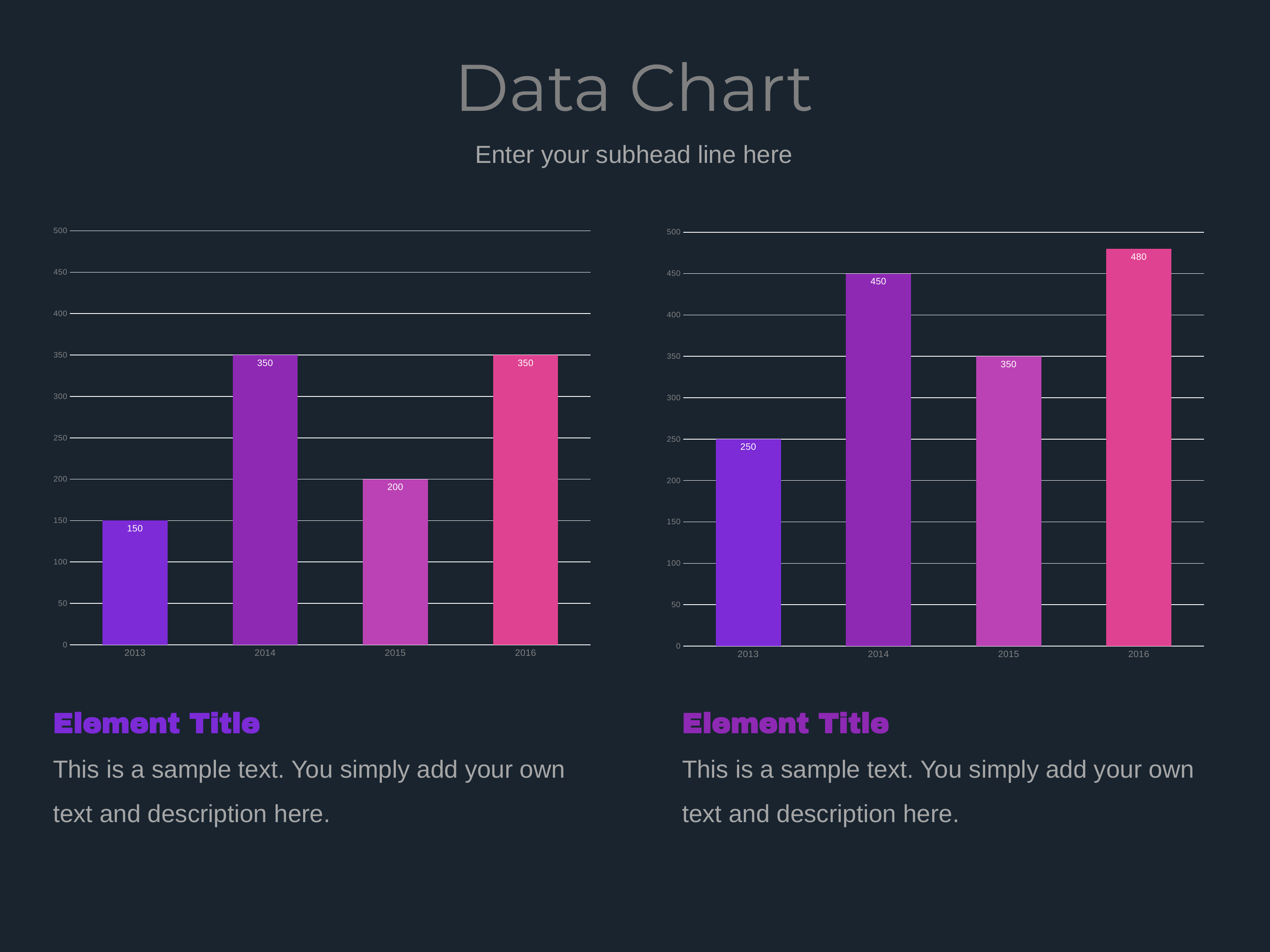

# Data Chart
Enter your subhead line here

### Chart

| Category | Series 1 |
|---|---|
| 2013 | 150.0 |
| 2014 | 350.0 |
| 2015 | 200.0 |
| 2016 | 350.0 |

### Chart

| Category | Series 1 |
|---|---|
| 2013 | 250.0 |
| 2014 | 450.0 |
| 2015 | 350.0 |
| 2016 | 480.0 |
Element Title
This is a sample text. You simply add your own text and description here.
Element Title
This is a sample text. You simply add your own text and description here.